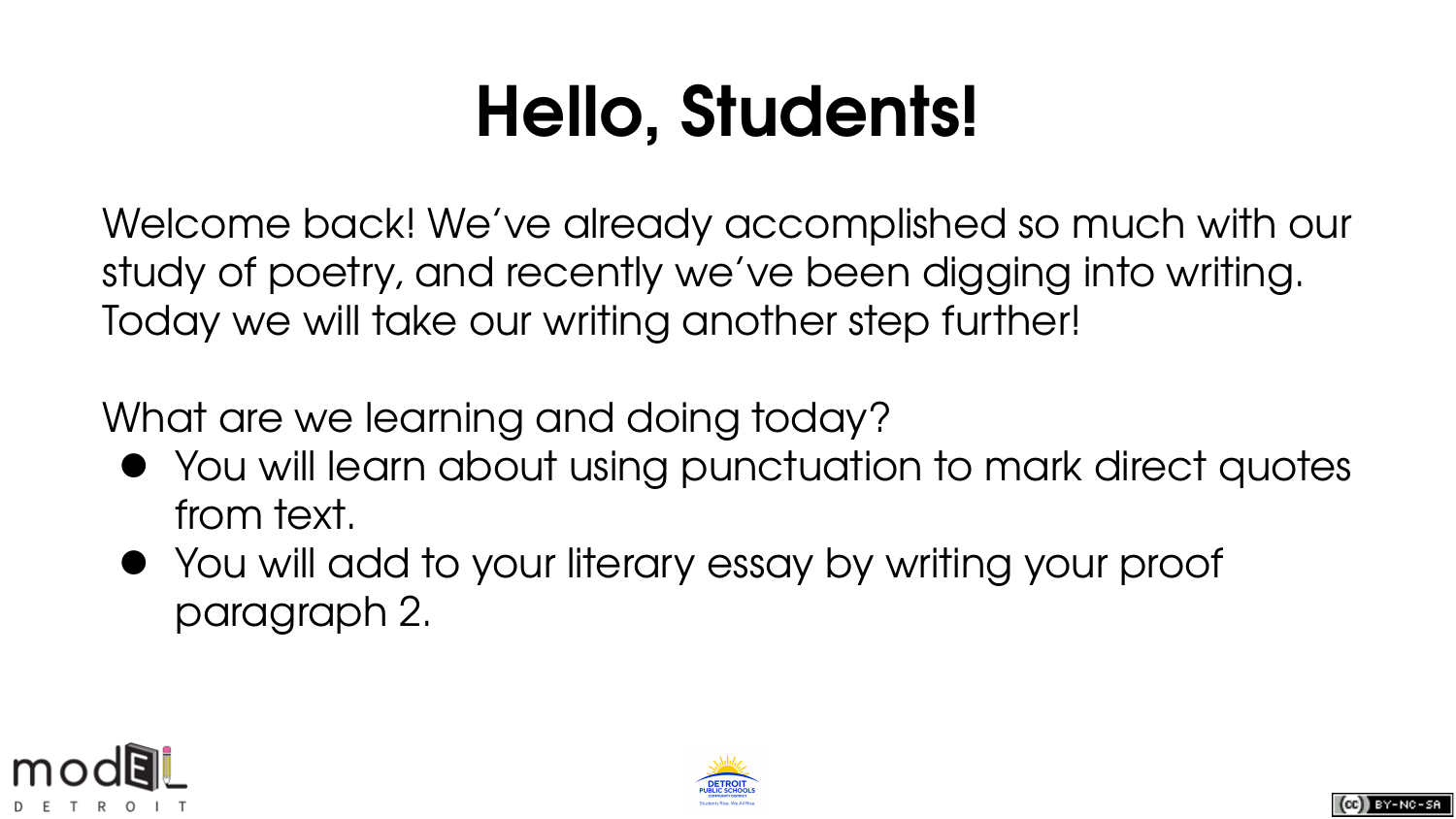

# Hello, Students!
Welcome back! We’ve already accomplished so much with our study of poetry, and recently we’ve been digging into writing. Today we will take our writing another step further!

What are we learning and doing today?
You will learn about using punctuation to mark direct quotes from text.
You will add to your literary essay by writing your proof paragraph 2.